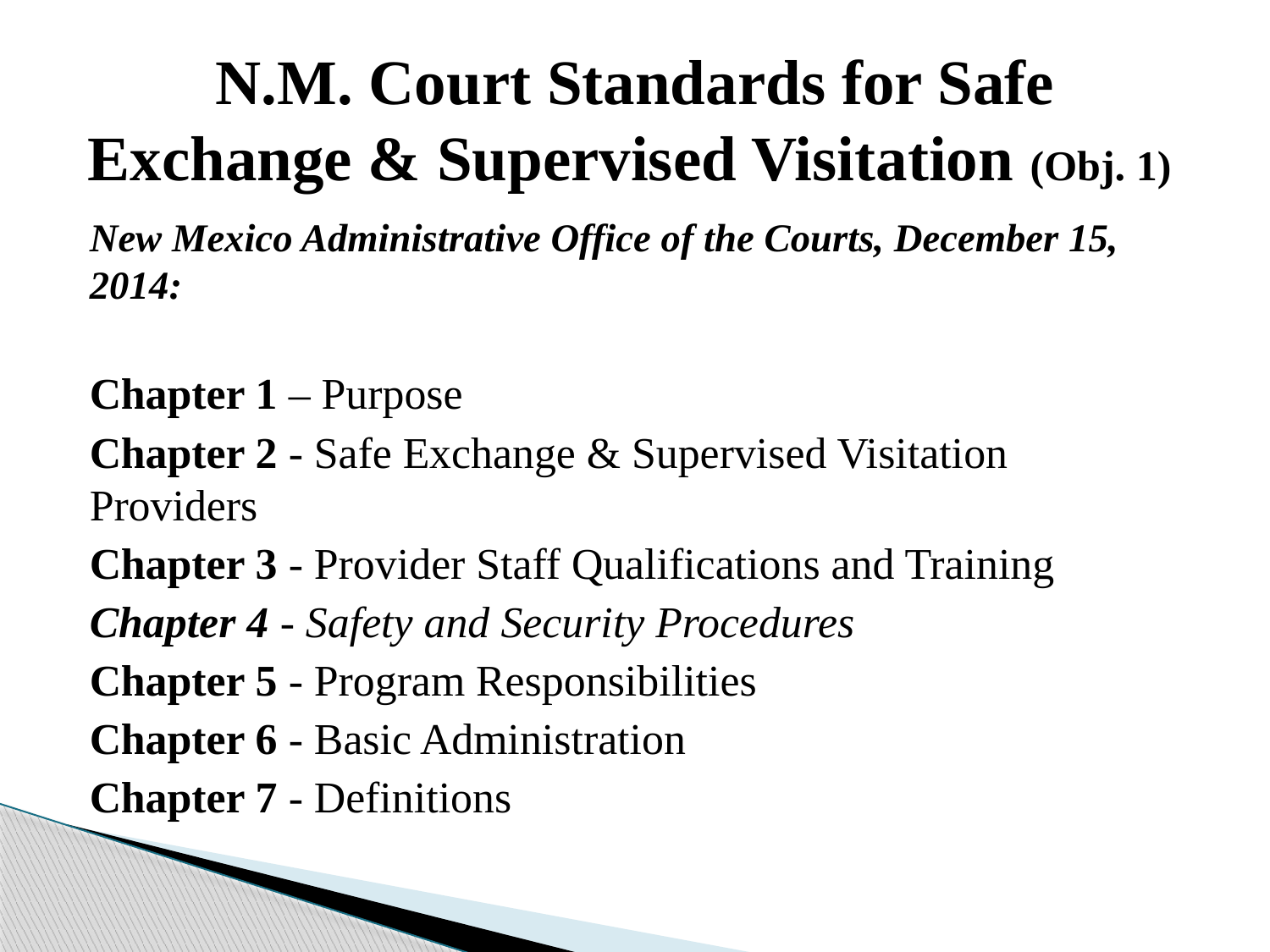

# N.M. Court Standards for Safe Exchange & Supervised Visitation (Obj. 1)
New Mexico Administrative Office of the Courts, December 15, 2014:

Chapter 1 – Purpose
Chapter 2 - Safe Exchange & Supervised Visitation 		Providers
Chapter 3 - Provider Staff Qualifications and Training
Chapter 4 - Safety and Security Procedures
Chapter 5 - Program Responsibilities
Chapter 6 - Basic Administration
Chapter 7 - Definitions